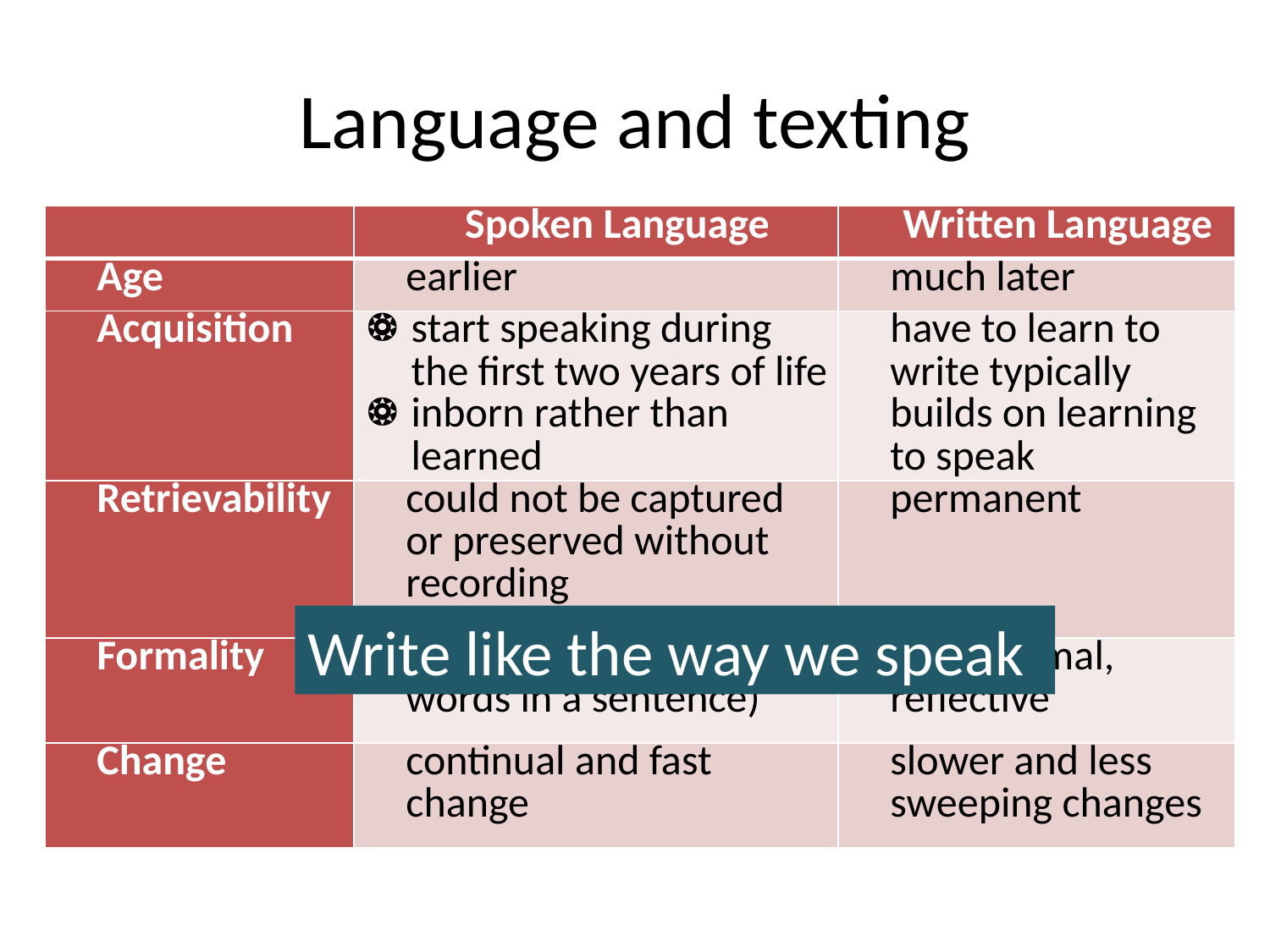

# Language and texting
|  | Spoken Language | Written Language |
| --- | --- | --- |
| Age | earlier | much later |
| Acquisition | start speaking during the first two years of life inborn rather than learned | have to learn to write typically builds on learning to speak |
| Retrievability | could not be captured or preserved without recording | permanent |
| Formality | more casual (7~10 words in a sentence) | more formal, reflective |
| Change | continual and fast change | slower and less sweeping changes |
Write like the way we speak